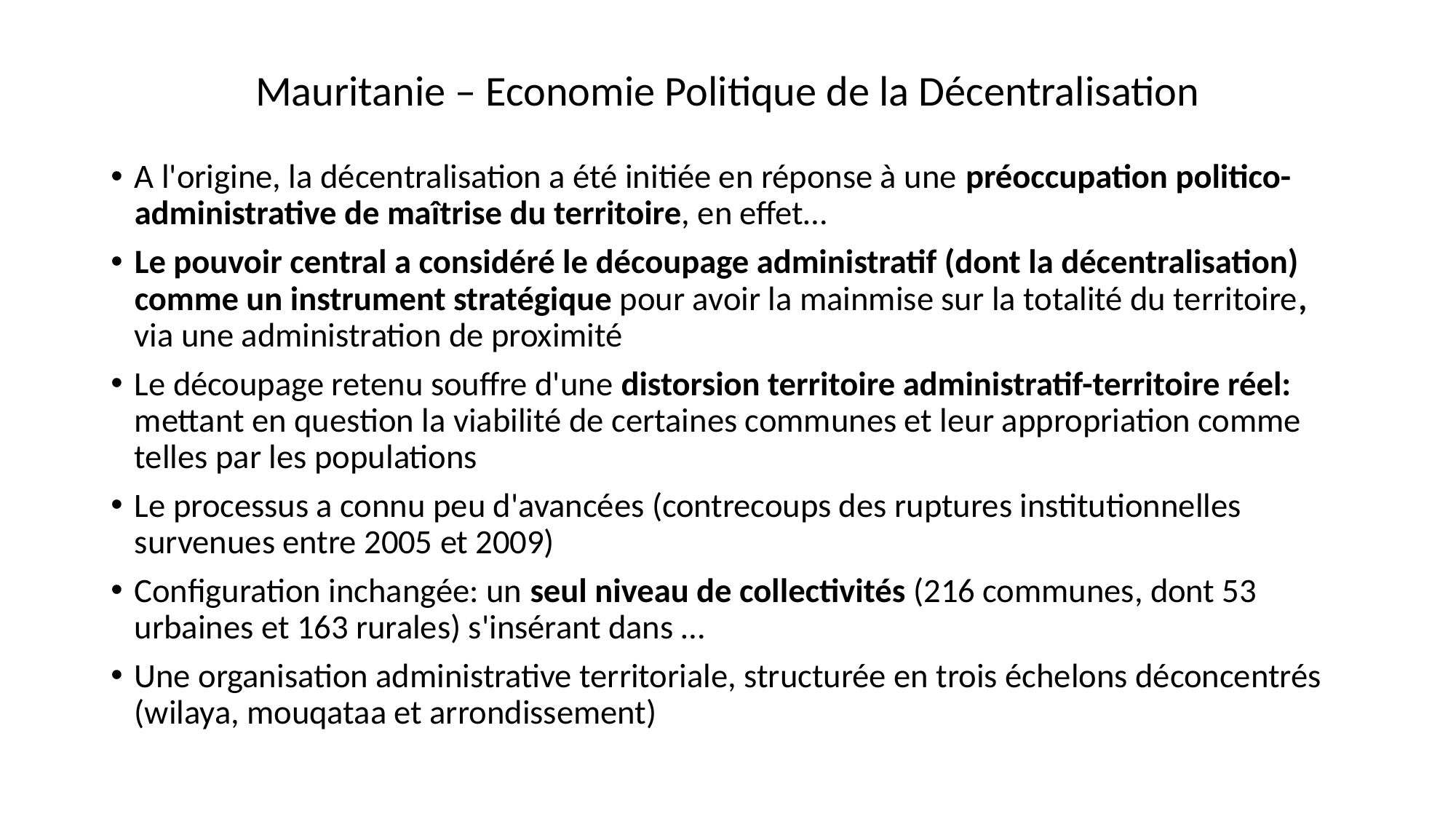

# Mauritanie – Economie Politique de la Décentralisation
A l'origine, la décentralisation a été initiée en réponse à une préoccupation politico-administrative de maîtrise du territoire, en effet…
Le pouvoir central a considéré le découpage administratif (dont la décentralisation) comme un instrument stratégique pour avoir la mainmise sur la totalité du territoire, via une administration de proximité
Le découpage retenu souffre d'une distorsion territoire administratif-territoire réel: mettant en question la viabilité de certaines communes et leur appropriation comme telles par les populations
Le processus a connu peu d'avancées (contrecoups des ruptures institutionnelles survenues entre 2005 et 2009)
Configuration inchangée: un seul niveau de collectivités (216 communes, dont 53 urbaines et 163 rurales) s'insérant dans …
Une organisation administrative territoriale, structurée en trois échelons déconcentrés (wilaya, mouqataa et arrondissement)